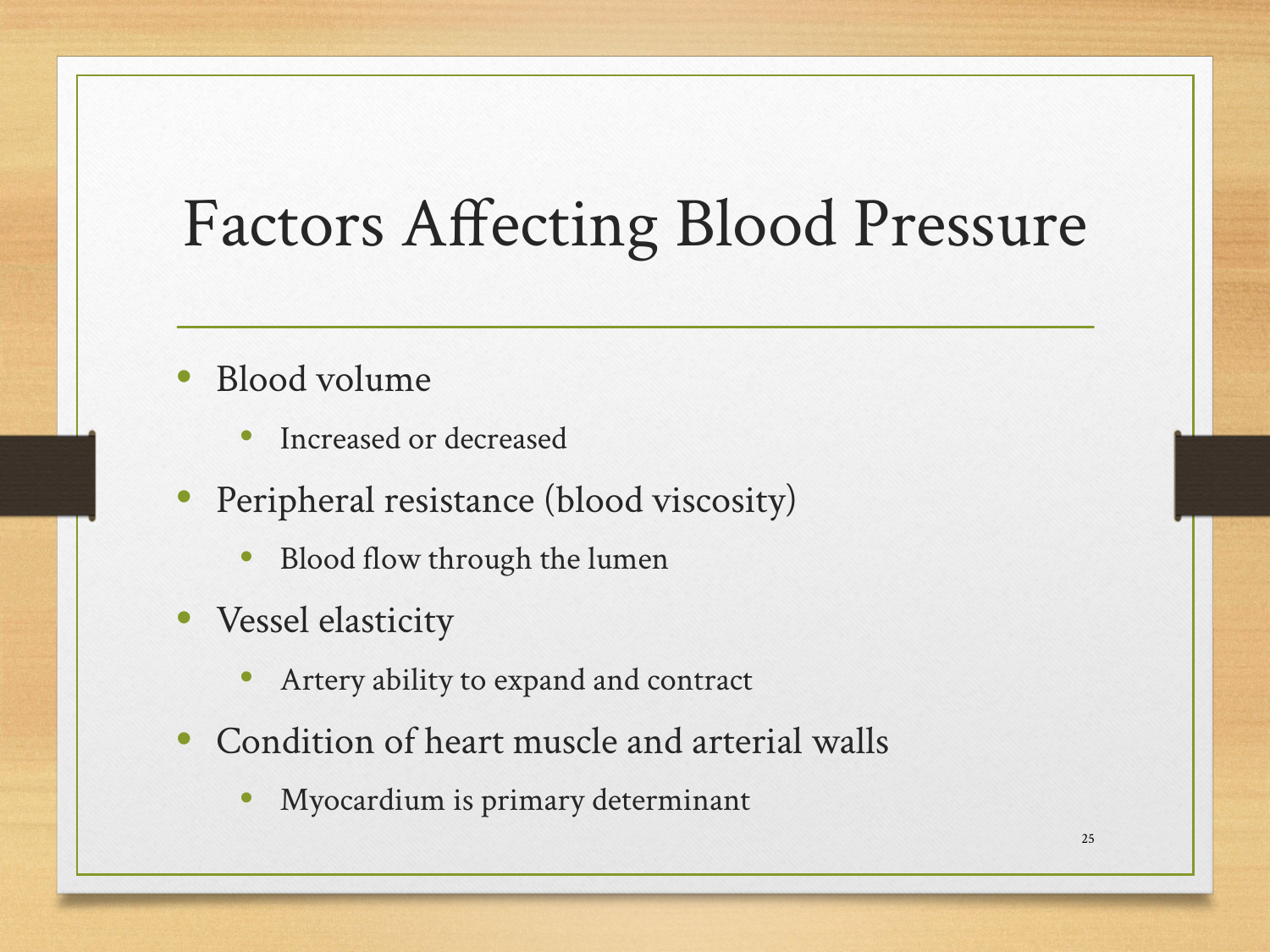

# Factors Affecting Blood Pressure
Blood volume
Increased or decreased
Peripheral resistance (blood viscosity)
Blood flow through the lumen
Vessel elasticity
Artery ability to expand and contract
Condition of heart muscle and arterial walls
Myocardium is primary determinant
 25